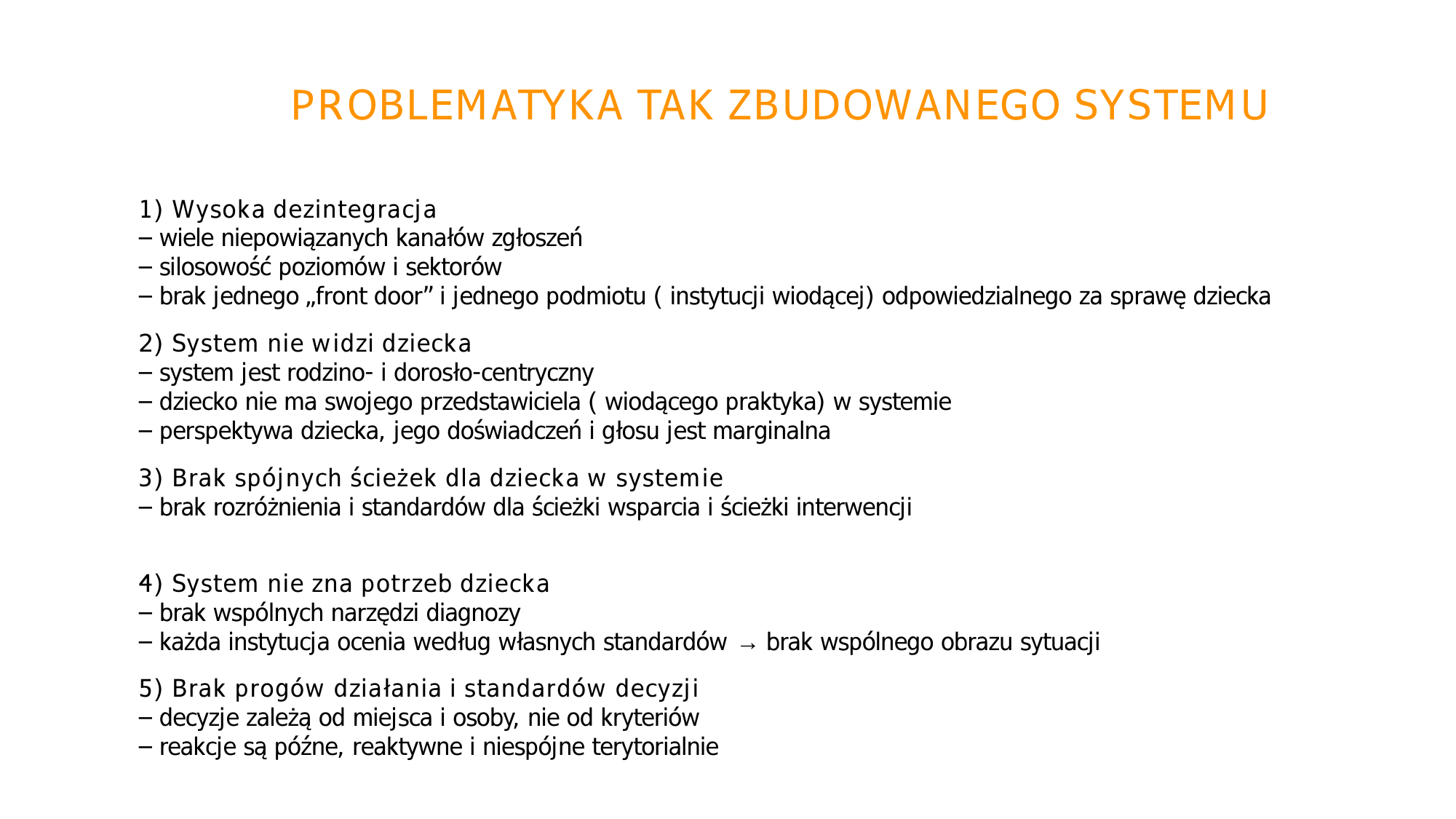

PROBLEMATYKA TAK ZBUDOWANEGO SYSTEMU

1) Wysoka dezintegracja
– wiele niepowiązanych kanałów zgłoszeń
– silosowość poziomów i sektorów
– brak jednego „front door” i jednego podmiotu ( instytucji wiodącej) odpowiedzialnego za sprawę dziecka
2) System nie widzi dziecka
– system jest rodzino- i dorosło-centryczny
– dziecko nie ma swojego przedstawiciela ( wiodącego praktyka) w systemie
– perspektywa dziecka, jego doświadczeń i głosu jest marginalna
3) Brak spójnych ścieżek dla dziecka w systemie
– brak rozróżnienia i standardów dla ścieżki wsparcia i ścieżki interwencji
4) System nie zna potrzeb dziecka
– brak wspólnych narzędzi diagnozy
– każda instytucja ocenia według własnych standardów → brak wspólnego obrazu sytuacji
5) Brak progów działania i standardów decyzji
– decyzje zależą od miejsca i osoby, nie od kryteriów
– reakcje są późne, reaktywne i niespójne terytorialnie